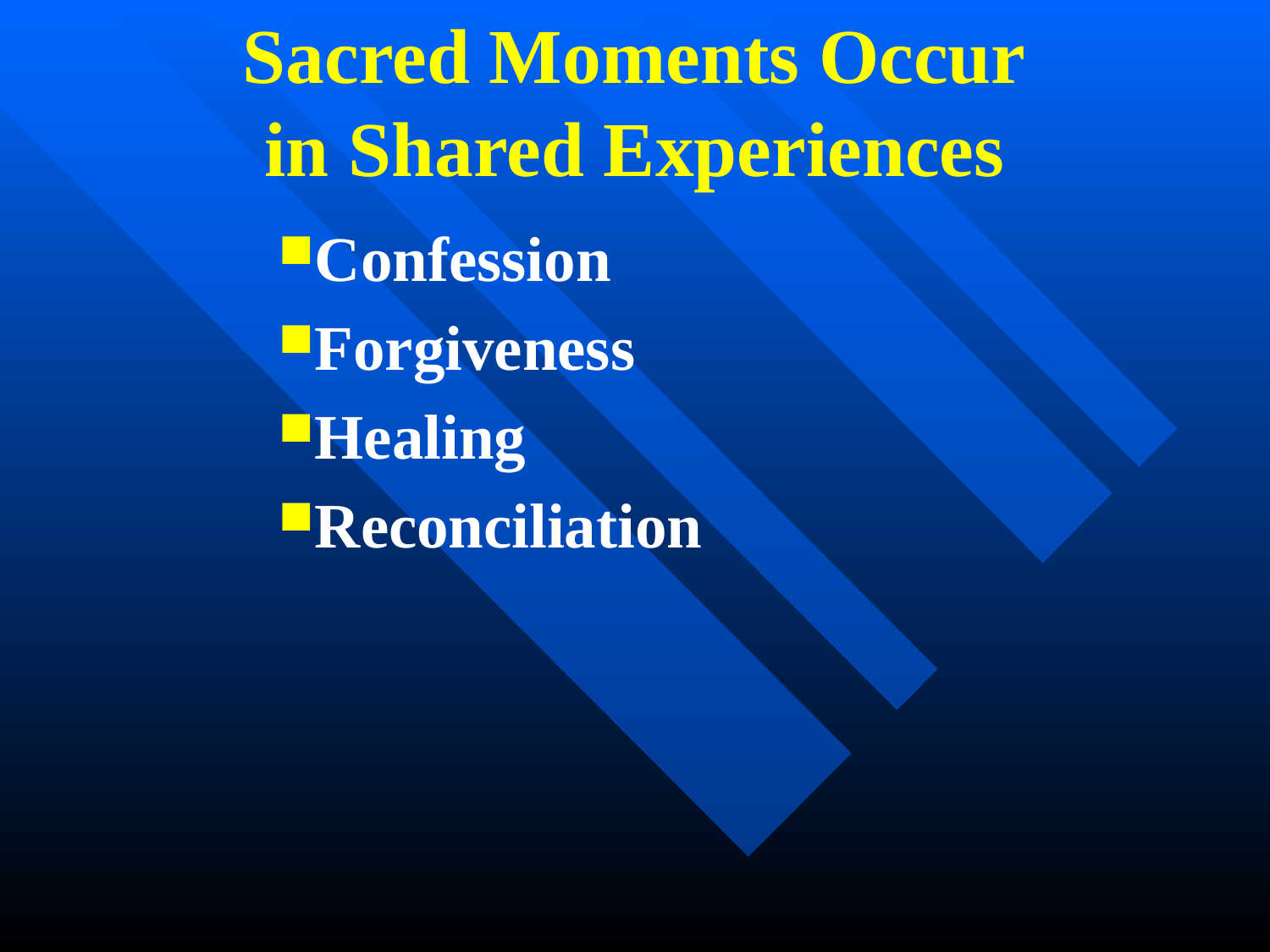

Sacred Moments Occur
in Shared Experiences
Confession
Forgiveness
Healing
Reconciliation